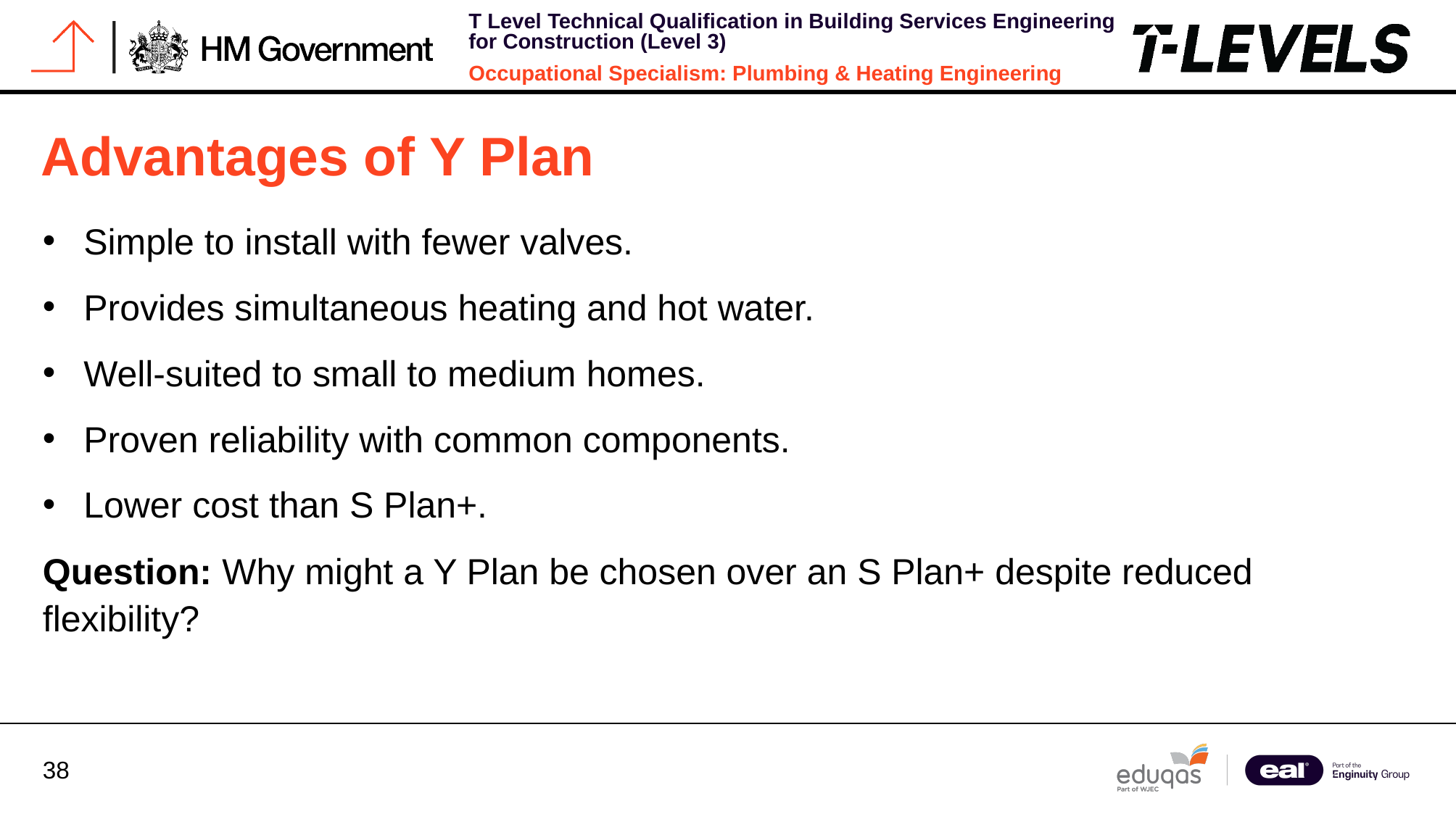

# Advantages of Y Plan
Simple to install with fewer valves.
Provides simultaneous heating and hot water.
Well-suited to small to medium homes.
Proven reliability with common components.
Lower cost than S Plan+.
Question: Why might a Y Plan be chosen over an S Plan+ despite reduced flexibility?